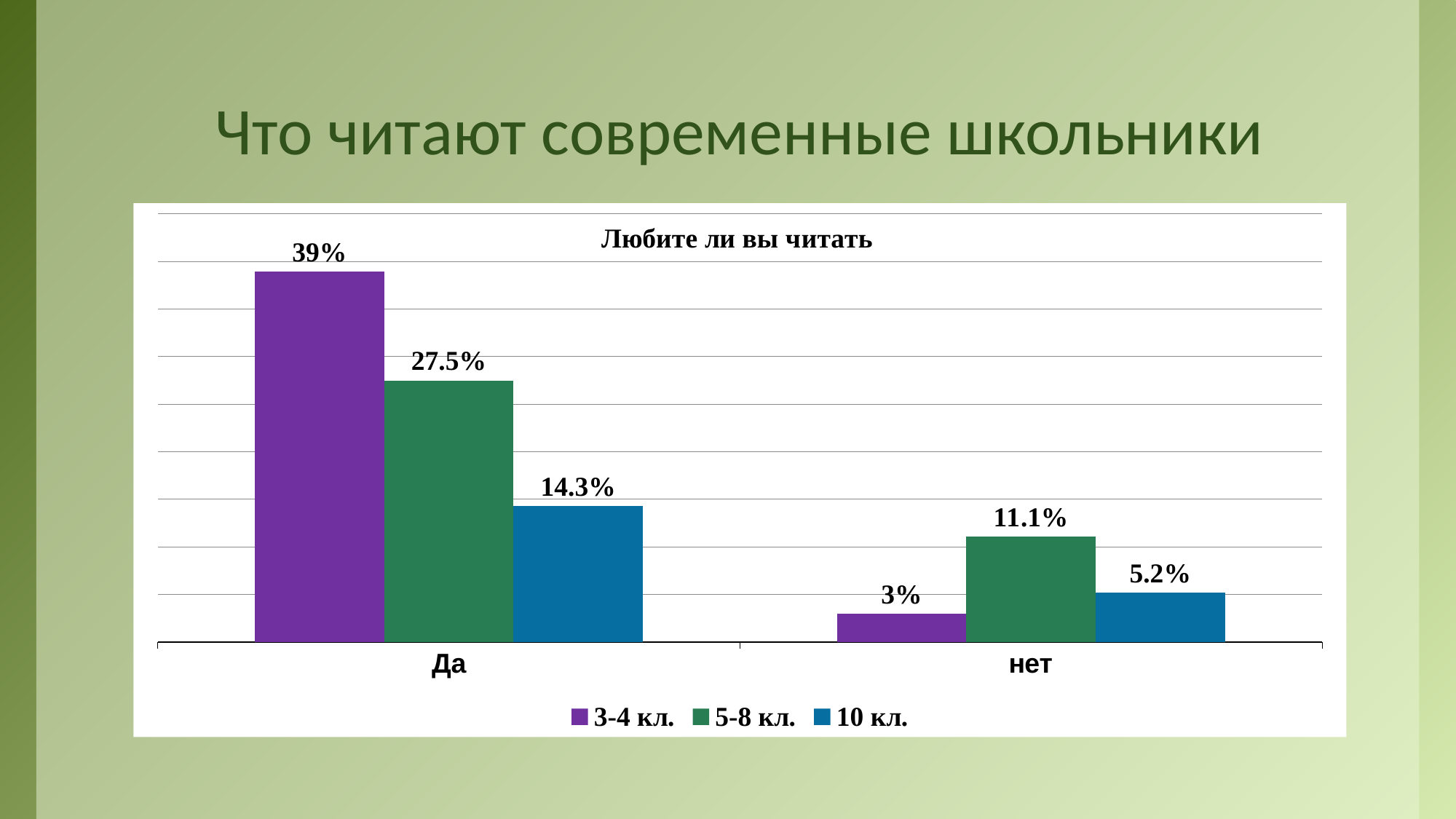

# Что читают современные школьники

### Chart

| Category | 3-4 кл. | 5-8 кл. | 10 кл. |
|---|---|---|---|
| Да | 0.38900000000000007 | 0.275 | 0.14300000000000002 |
| нет | 0.030000000000000002 | 0.111 | 0.052 |